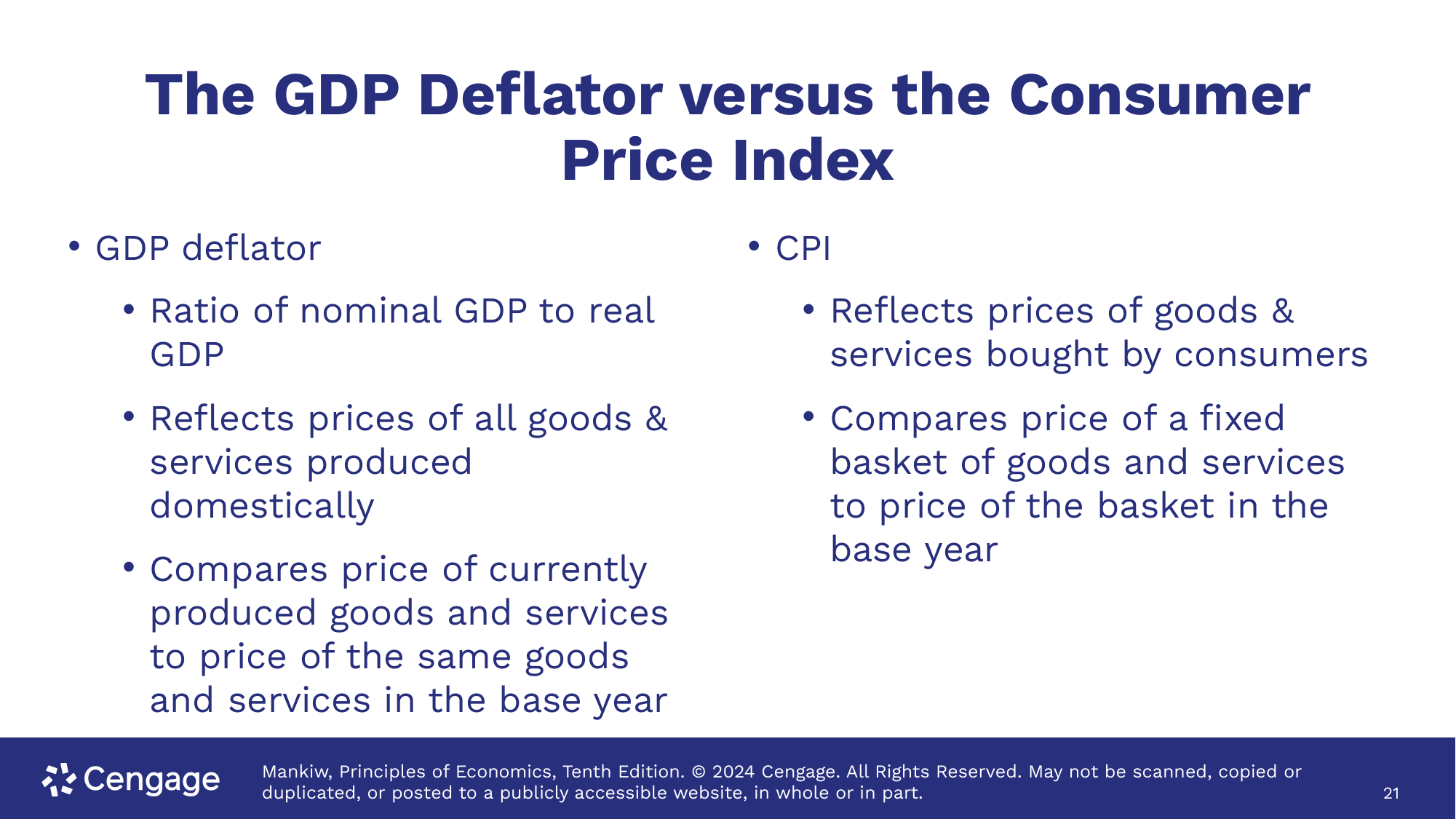

# The GDP Deflator versus the Consumer Price Index
GDP deflator
Ratio of nominal GDP to real GDP
Reflects prices of all goods & services produced domestically
Compares price of currently produced goods and services to price of the same goods and services in the base year
CPI
Reflects prices of goods & services bought by consumers
Compares price of a fixed basket of goods and services to price of the basket in the base year